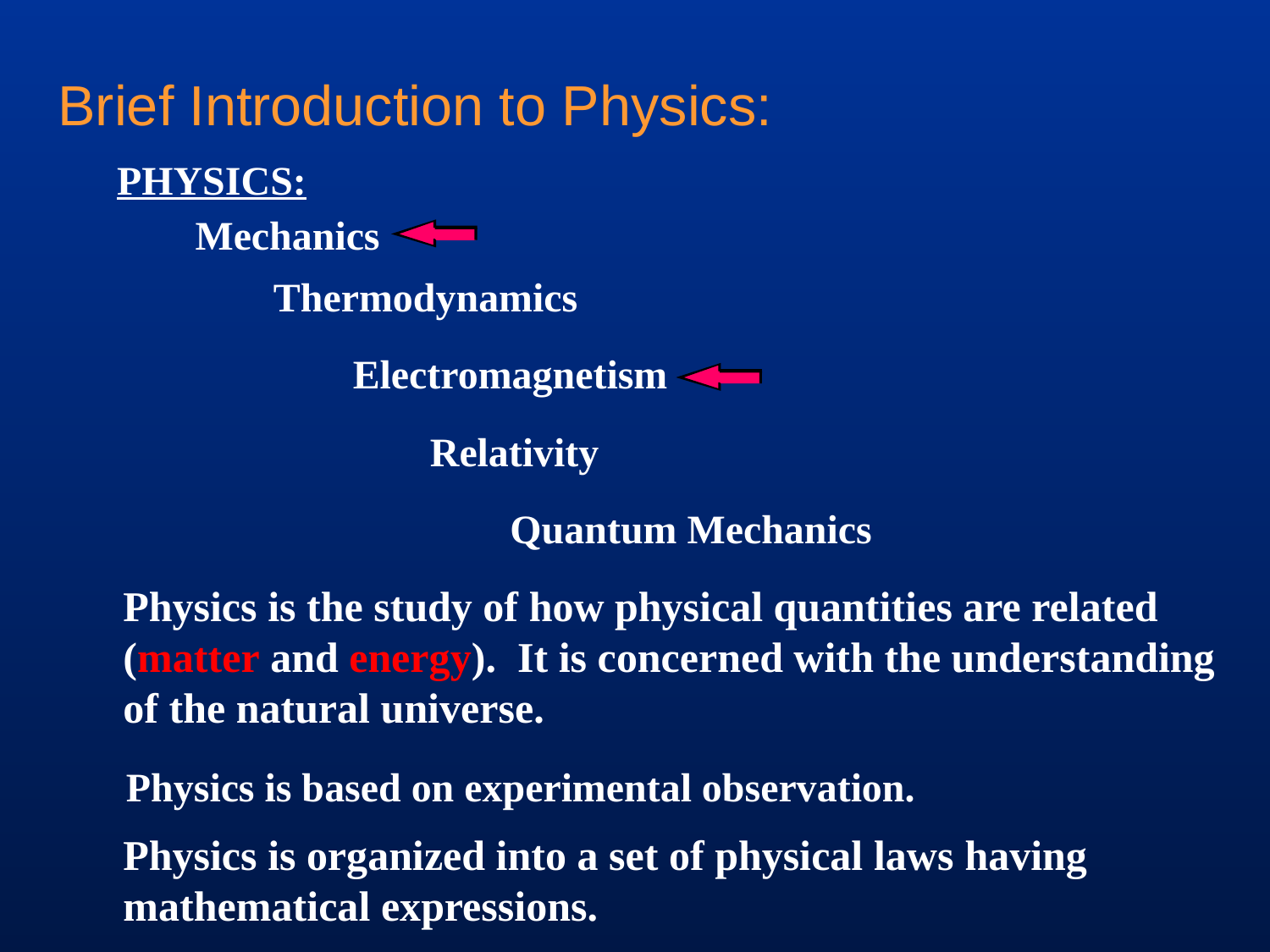

Brief Introduction to Physics:
PHYSICS:
Mechanics

Thermodynamics
Electromagnetism

Relativity
Quantum Mechanics
Physics is the study of how physical quantities are related (matter and energy).  It is concerned with the understanding of the natural universe.
Physics is based on experimental observation.
Physics is organized into a set of physical laws having mathematical expressions.